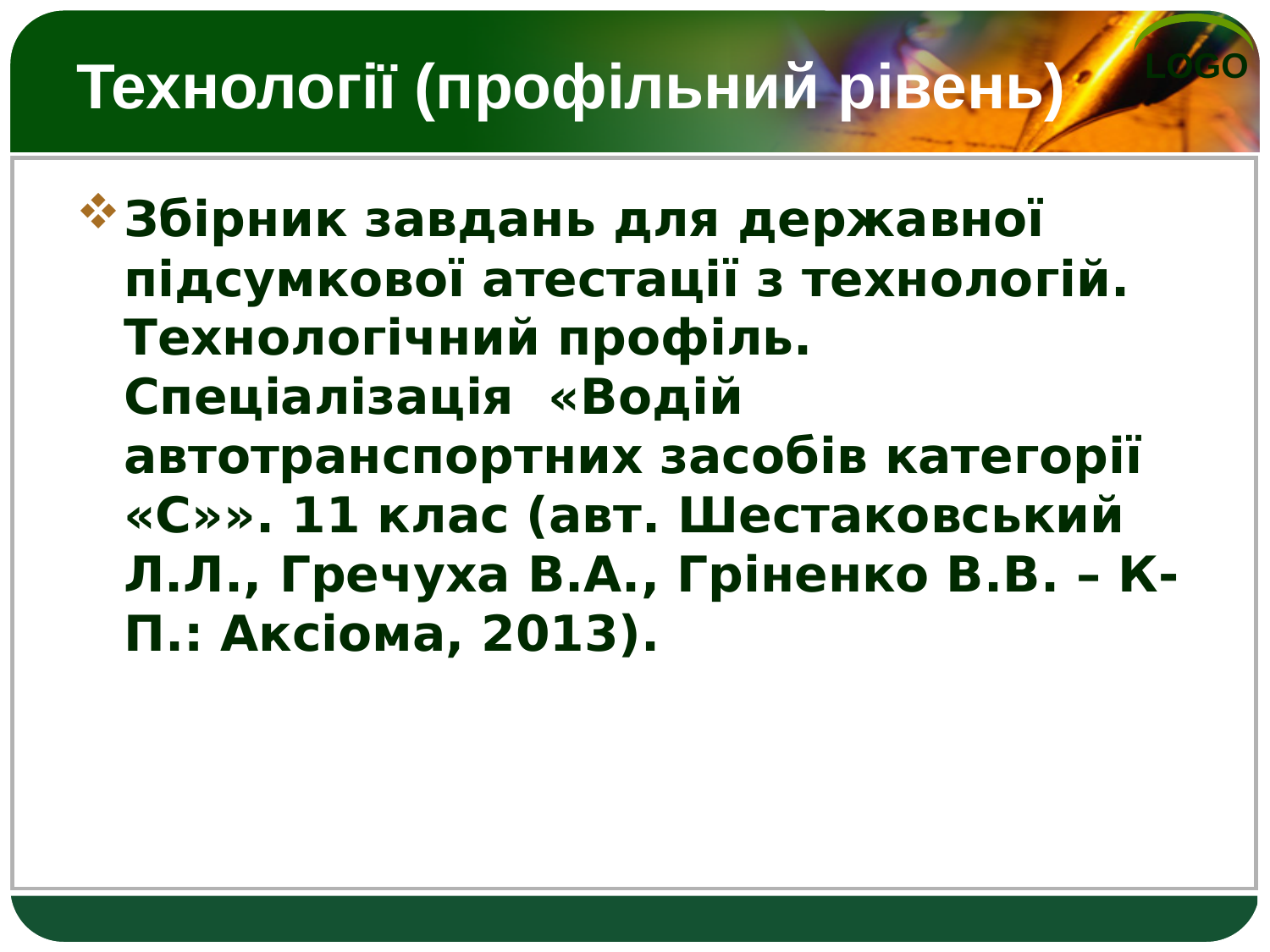

# Технології (профільний рівень)
Збірник завдань для державної підсумкової атестації з технологій. Технологічний профіль. Спеціалізація  «Водій автотранспортних засобів категорії «С»». 11 клас (авт. Шестаковський Л.Л., Гречуха В.А., Гріненко В.В. – К-П.: Аксіома, 2013).